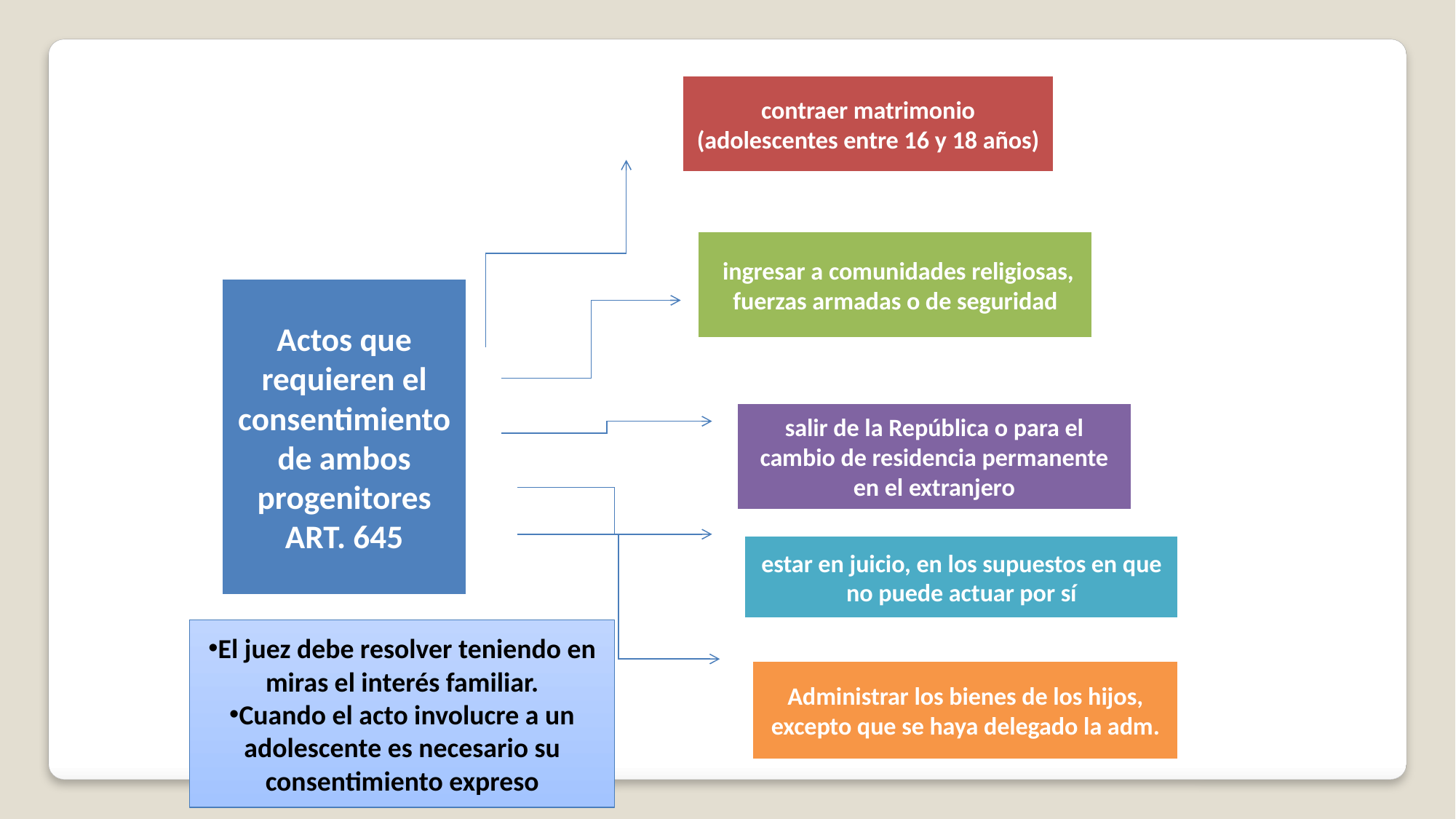

contraer matrimonio (adolescentes entre 16 y 18 años)
 ingresar a comunidades religiosas, fuerzas armadas o de seguridad
Actos que requieren el consentimiento de ambos progenitores
ART. 645
salir de la República o para el cambio de residencia permanente en el extranjero
estar en juicio, en los supuestos en que no puede actuar por sí
El juez debe resolver teniendo en miras el interés familiar.
Cuando el acto involucre a un adolescente es necesario su consentimiento expreso
Administrar los bienes de los hijos, excepto que se haya delegado la adm.